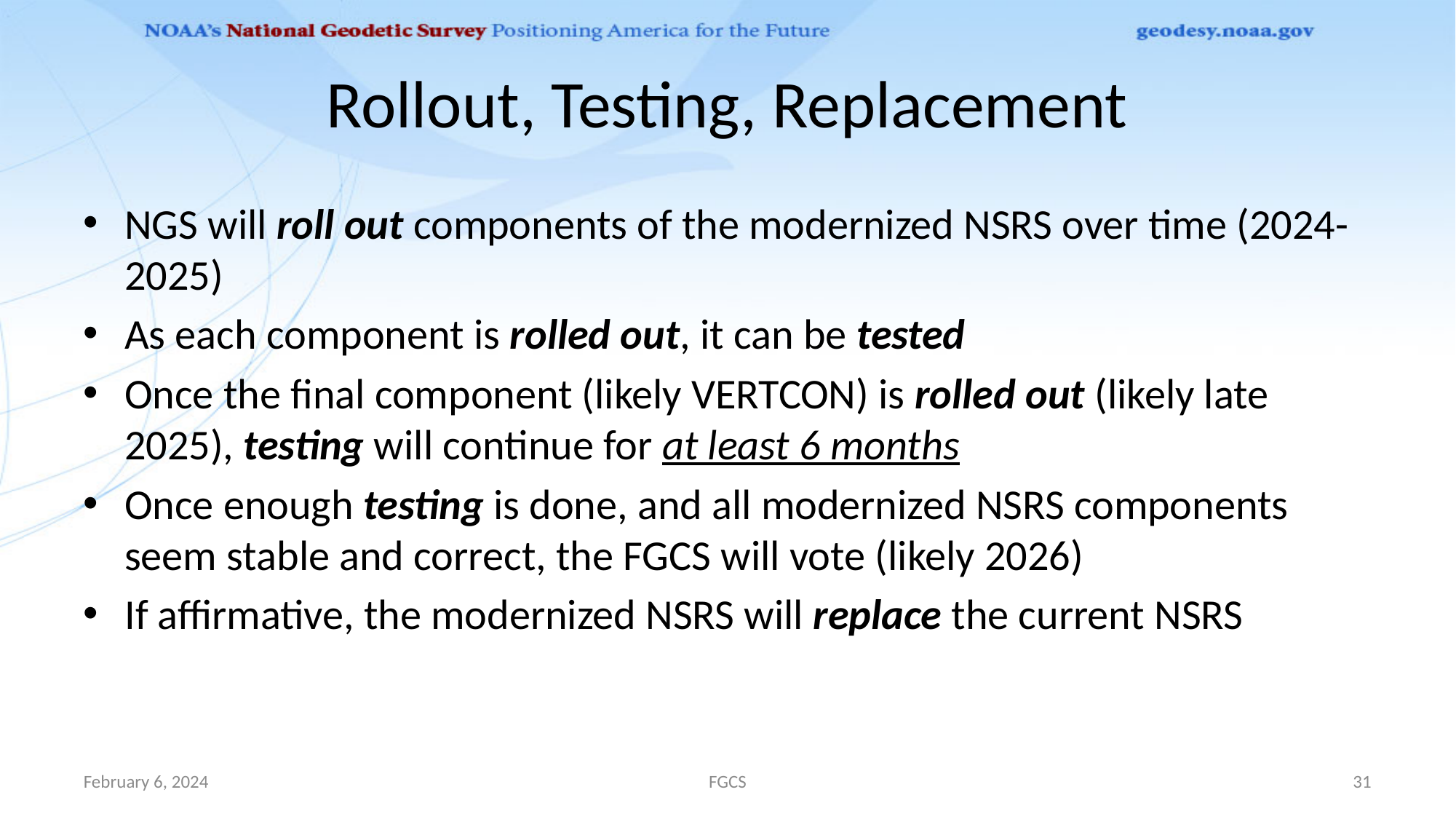

# Rollout, Testing, Replacement
NGS will roll out components of the modernized NSRS over time (2024-2025)
As each component is rolled out, it can be tested
Once the final component (likely VERTCON) is rolled out (likely late 2025), testing will continue for at least 6 months
Once enough testing is done, and all modernized NSRS components seem stable and correct, the FGCS will vote (likely 2026)
If affirmative, the modernized NSRS will replace the current NSRS

February 6, 2024
FGCS
31